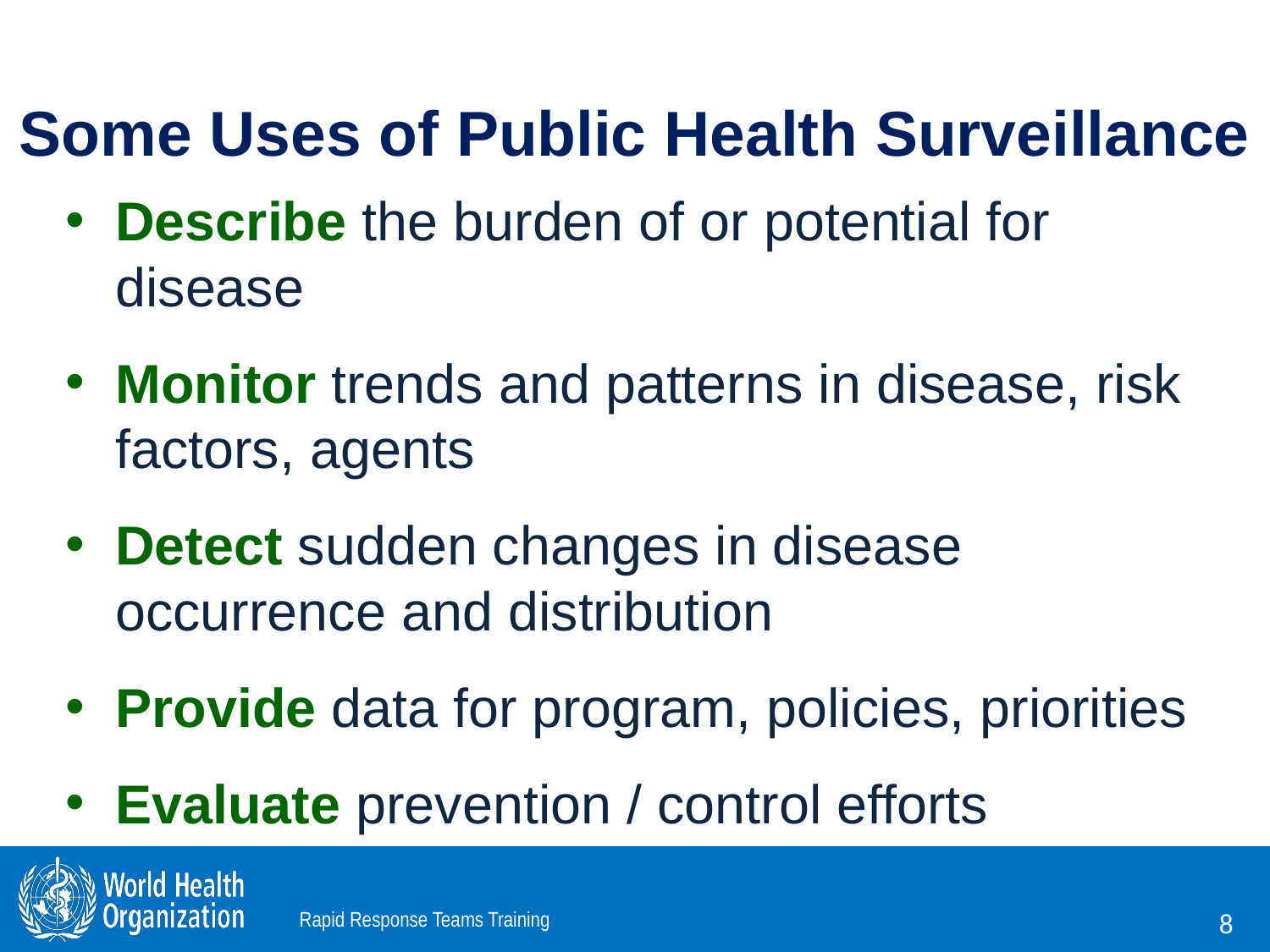

Some Uses of Public Health Surveillance
Describe the burden of or potential for disease
Monitor trends and patterns in disease, risk factors, agents
Detect sudden changes in disease occurrence and distribution
Provide data for program, policies, priorities
Evaluate prevention / control efforts